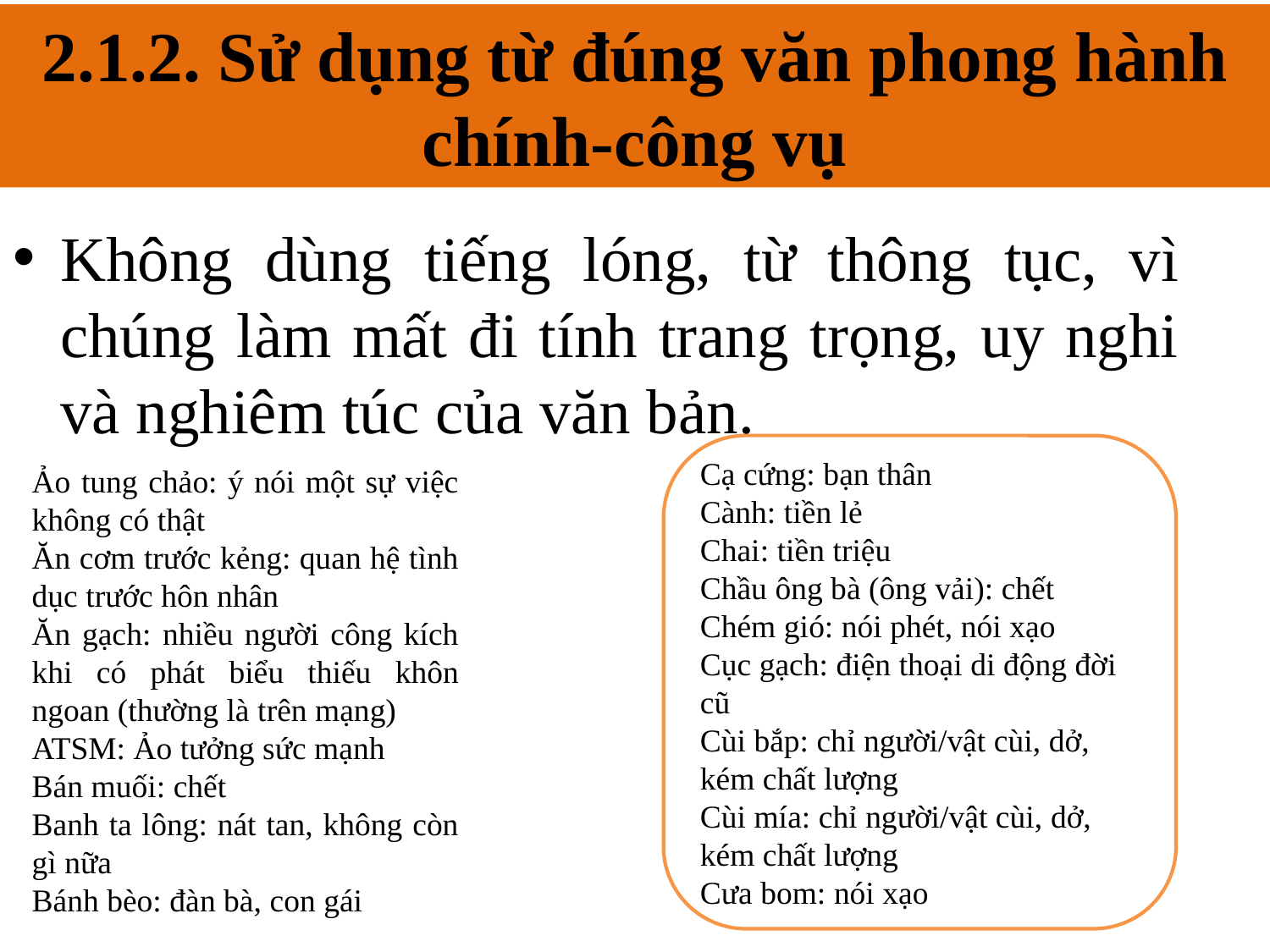

2.1.2. Sử dụng từ đúng văn phong hành chính-công vụ
# 2.1.2. Sử dụng từ đúng văn phong hành chính-công vụ
Không dùng tiếng lóng, từ thông tục, vì chúng làm mất đi tính trang trọng, uy nghi và nghiêm túc của văn bản.
Cạ cứng: bạn thân
Cành: tiền lẻ
Chai: tiền triệu
Chầu ông bà (ông vải): chết
Chém gió: nói phét, nói xạo
Cục gạch: điện thoại di động đời cũ
Cùi bắp: chỉ người/vật cùi, dở, kém chất lượng
Cùi mía: chỉ người/vật cùi, dở, kém chất lượng
Cưa bom: nói xạo
Ảo tung chảo: ý nói một sự việc không có thật
Ăn cơm trước kẻng: quan hệ tình dục trước hôn nhân
Ăn gạch: nhiều người công kích khi có phát biểu thiếu khôn ngoan (thường là trên mạng)
ATSM: Ảo tưởng sức mạnh
Bán muối: chết
Banh ta lông: nát tan, không còn gì nữa
Bánh bèo: đàn bà, con gái